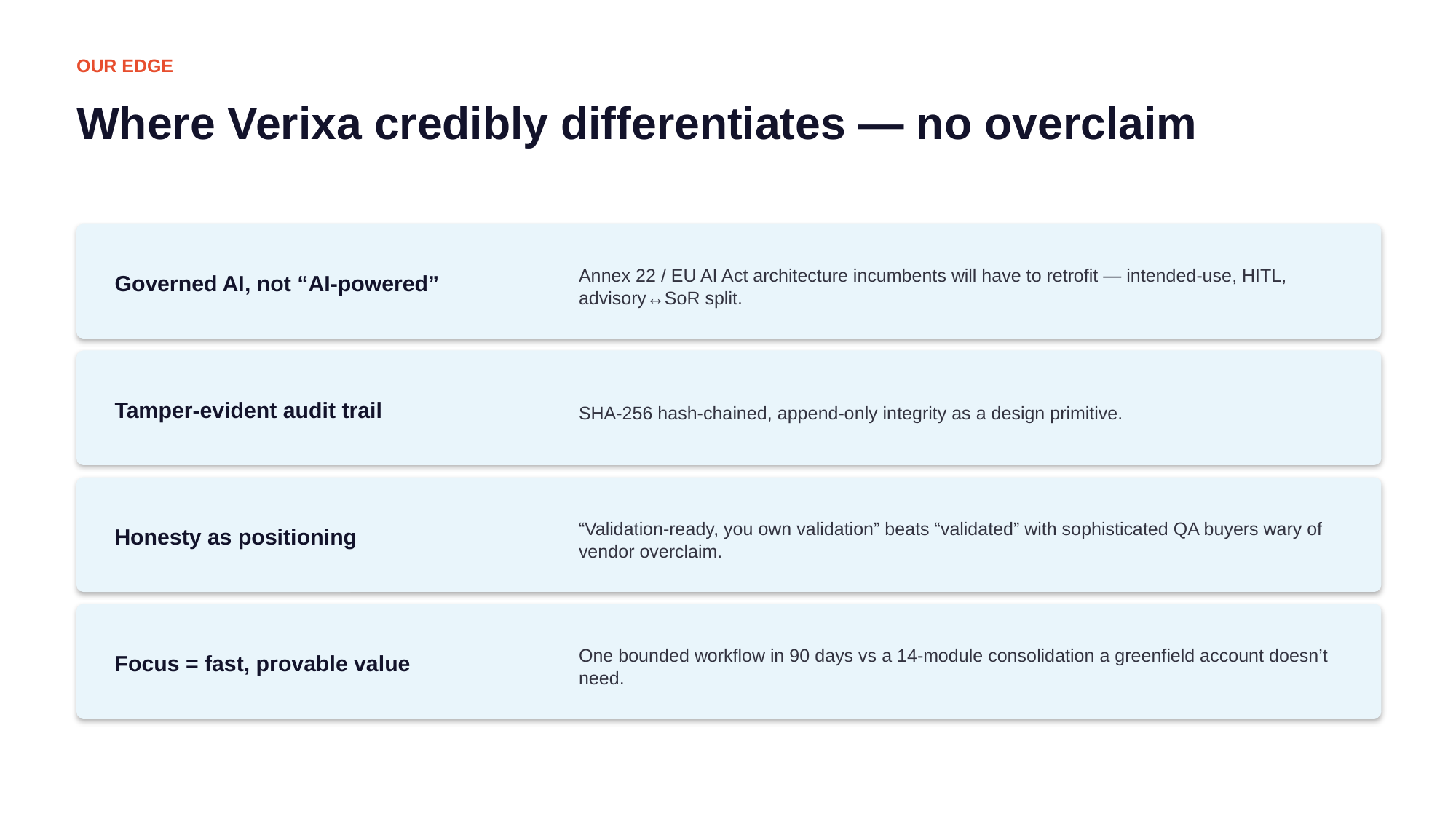

OUR EDGE
Where Verixa credibly differentiates — no overclaim

Governed AI, not “AI-powered”
Annex 22 / EU AI Act architecture incumbents will have to retrofit — intended-use, HITL, advisory↔SoR split.

Tamper-evident audit trail
SHA-256 hash-chained, append-only integrity as a design primitive.

Honesty as positioning
“Validation-ready, you own validation” beats “validated” with sophisticated QA buyers wary of vendor overclaim.

Focus = fast, provable value
One bounded workflow in 90 days vs a 14-module consolidation a greenfield account doesn’t need.